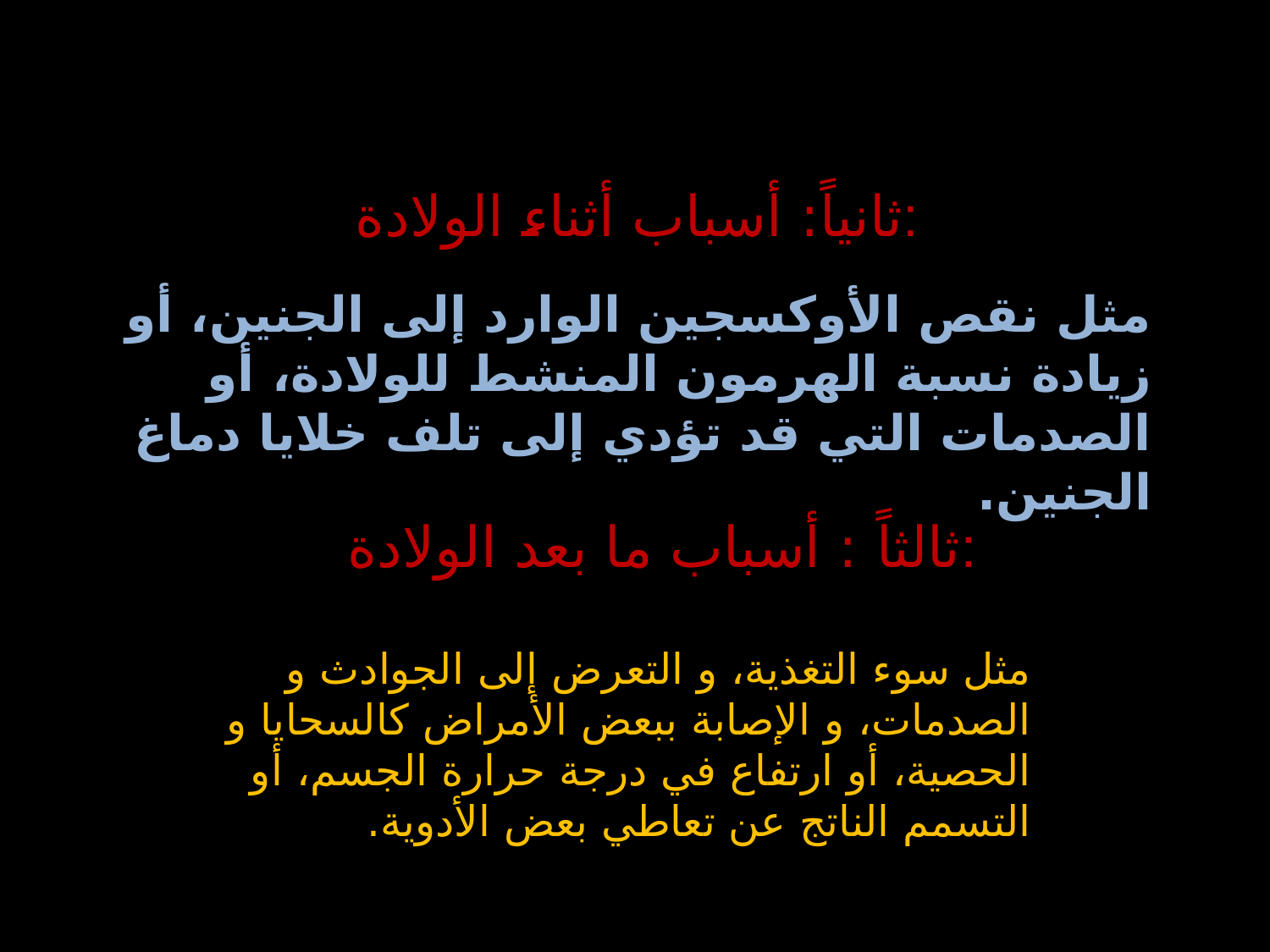

ثانياً: أسباب أثناء الولادة:
# مثل نقص الأوكسجين الوارد إلى الجنين، أو زيادة نسبة الهرمون المنشط للولادة، أو الصدمات التي قد تؤدي إلى تلف خلايا دماغ الجنين.

ثالثاً : أسباب ما بعد الولادة:
مثل سوء التغذية، و التعرض إلى الجوادث و الصدمات، و الإصابة ببعض الأمراض كالسحايا و الحصية، أو ارتفاع في درجة حرارة الجسم، أو التسمم الناتج عن تعاطي بعض الأدوية.